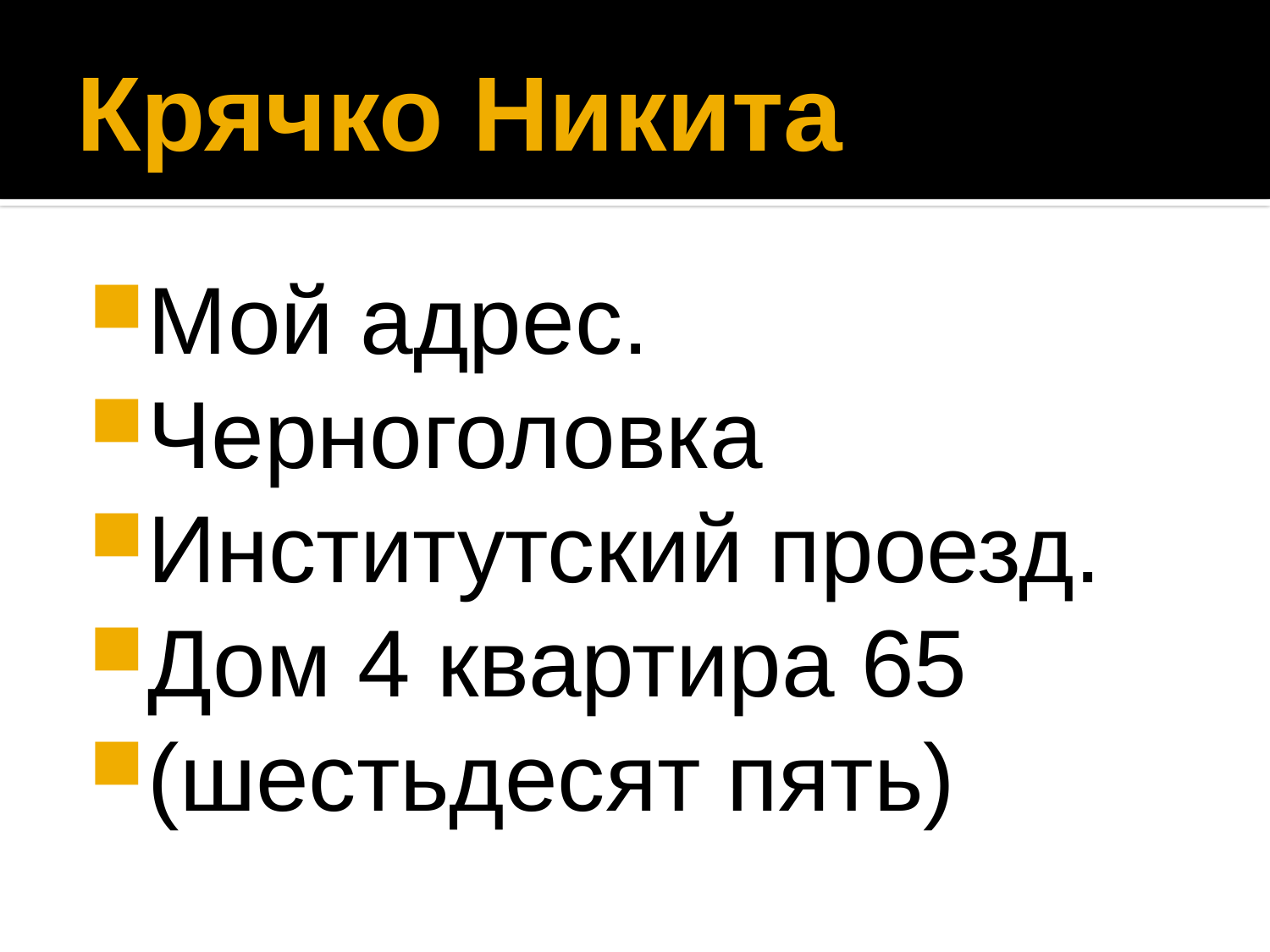

# Крячко Никита
Мой адрес.
Черноголовка
Институтский проезд.
Дом 4 квартира 65
(шестьдесят пять)